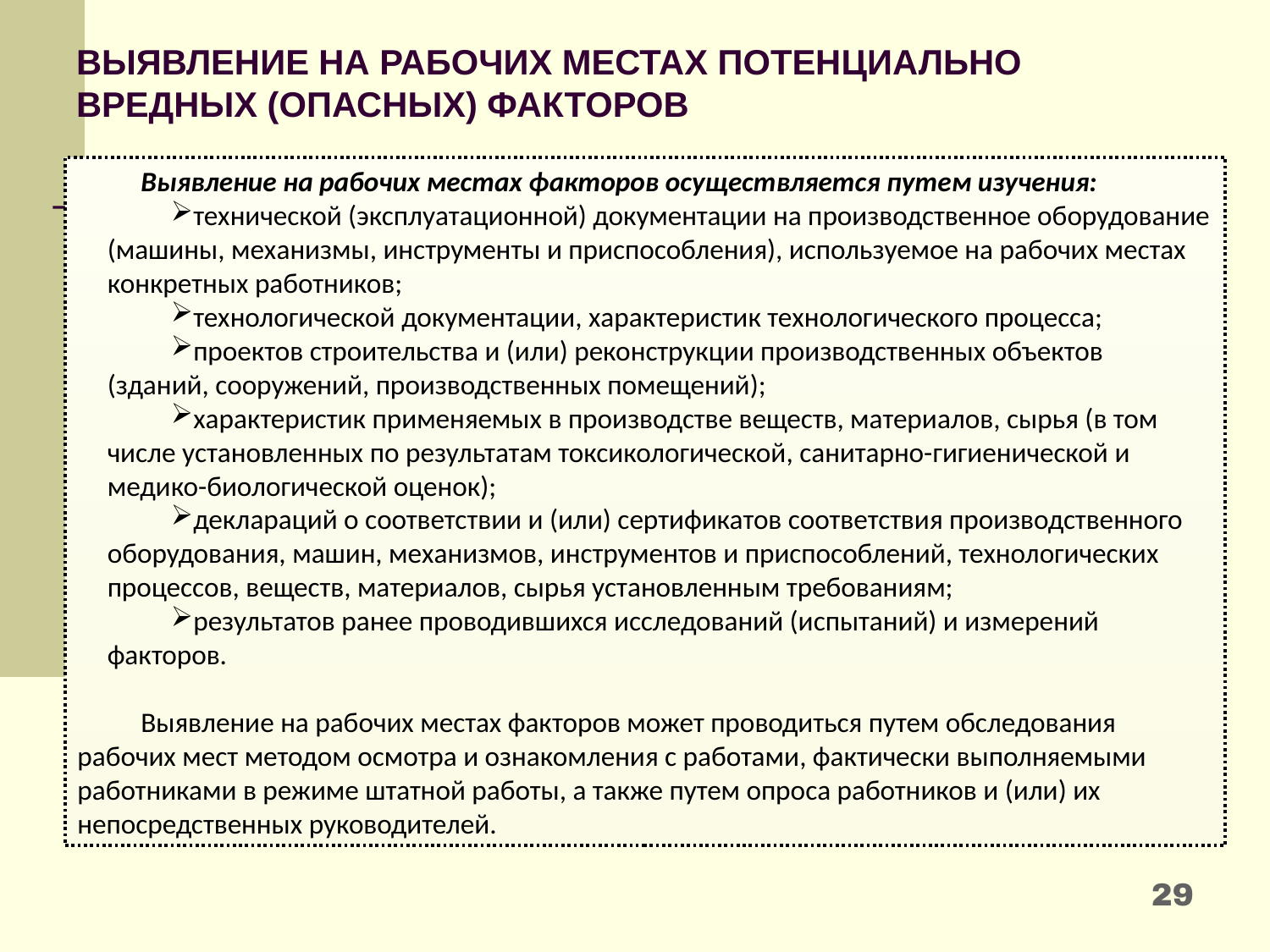

# ВЫЯВЛЕНИЕ НА РАБОЧИХ МЕСТАХ ПОТЕНЦИАЛЬНО ВРЕДНЫХ (ОПАСНЫХ) ФАКТОРОВ
Выявление на рабочих местах факторов осуществляется путем изучения:
технической (эксплуатационной) документации на производственное оборудование (машины, механизмы, инструменты и приспособления), используемое на рабочих местах конкретных работников;
технологической документации, характеристик технологического процесса;
проектов строительства и (или) реконструкции производственных объектов (зданий, сооружений, производственных помещений);
характеристик применяемых в производстве веществ, материалов, сырья (в том числе установленных по результатам токсикологической, санитарно-гигиенической и медико-биологической оценок);
деклараций о соответствии и (или) сертификатов соответствия производственного оборудования, машин, механизмов, инструментов и приспособлений, технологических процессов, веществ, материалов, сырья установленным требованиям;
результатов ранее проводившихся исследований (испытаний) и измерений  факторов.

Выявление на рабочих местах факторов может проводиться путем обследования рабочих мест методом осмотра и ознакомления с работами, фактически выполняемыми работниками в режиме штатной работы, а также путем опроса работников и (или) их непосредственных руководителей.
29